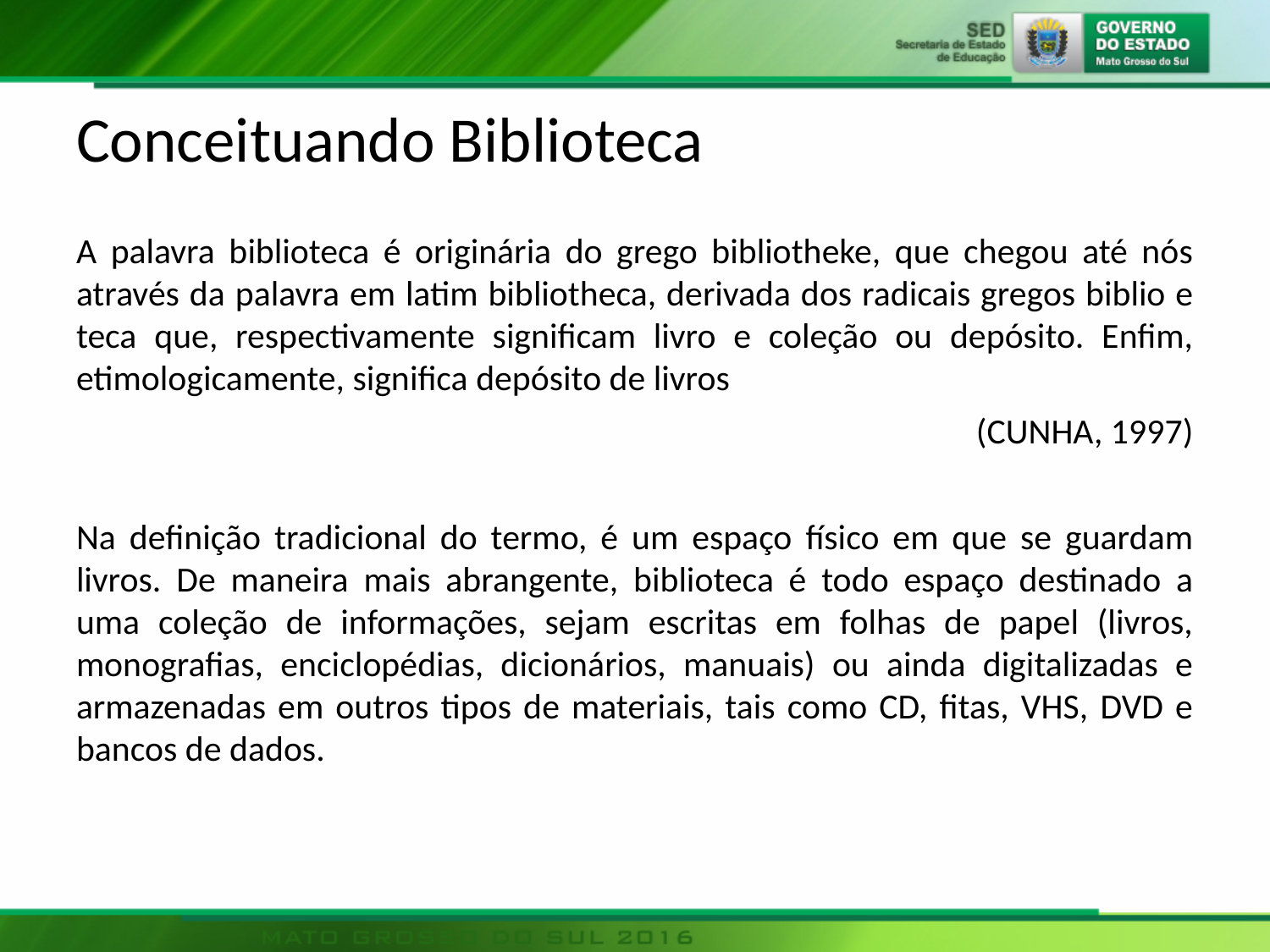

# Conceituando Biblioteca
A palavra biblioteca é originária do grego bibliotheke, que chegou até nós através da palavra em latim bibliotheca, derivada dos radicais gregos biblio e teca que, respectivamente significam livro e coleção ou depósito. Enfim, etimologicamente, significa depósito de livros
(CUNHA, 1997)

Na definição tradicional do termo, é um espaço físico em que se guardam livros. De maneira mais abrangente, biblioteca é todo espaço destinado a uma coleção de informações, sejam escritas em folhas de papel (livros, monografias, enciclopédias, dicionários, manuais) ou ainda digitalizadas e armazenadas em outros tipos de materiais, tais como CD, fitas, VHS, DVD e bancos de dados.